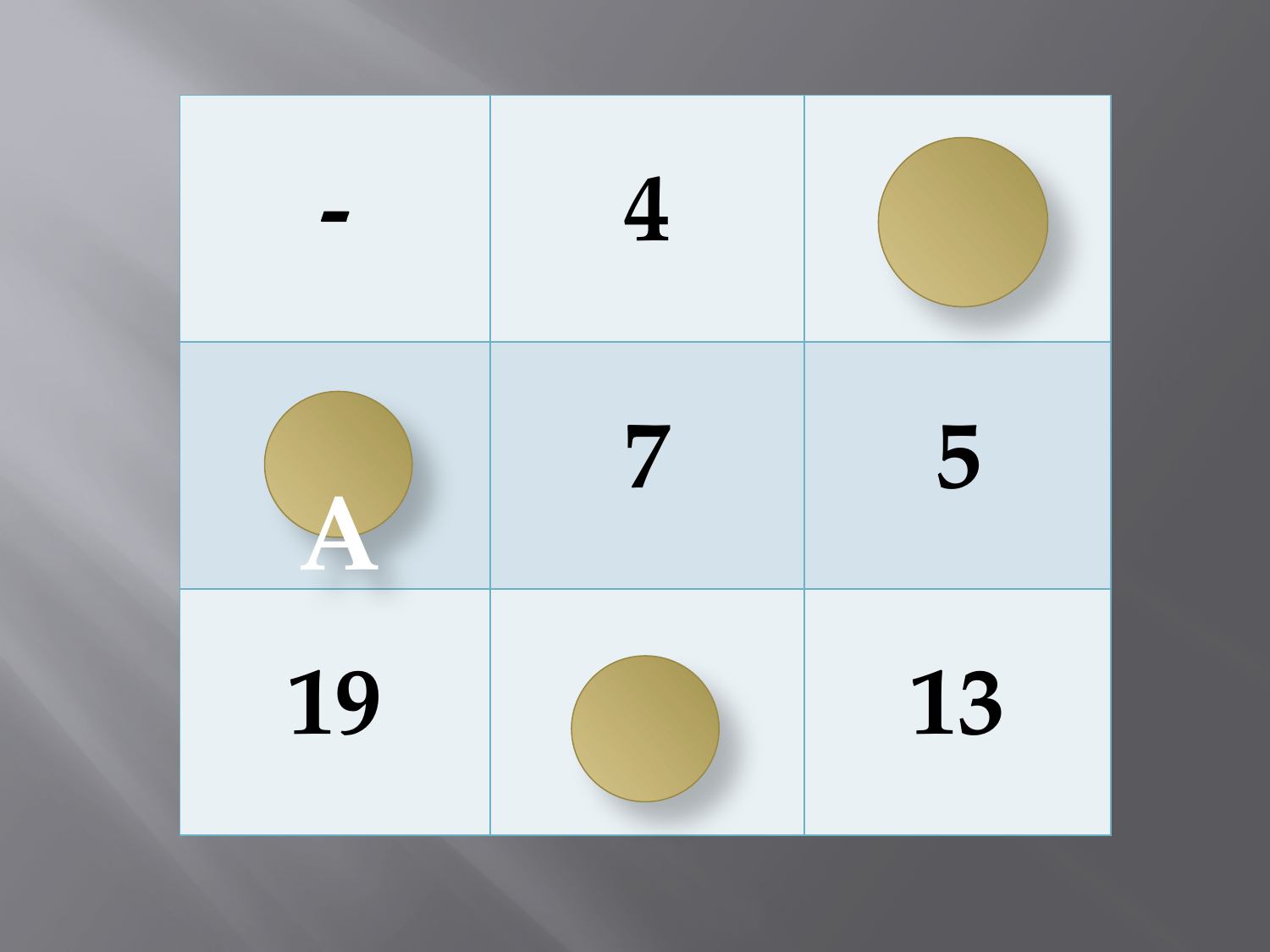

| - | 4 | 6 |
| --- | --- | --- |
| 11 | 7 | 5 |
| 19 | 15 | 13 |

A